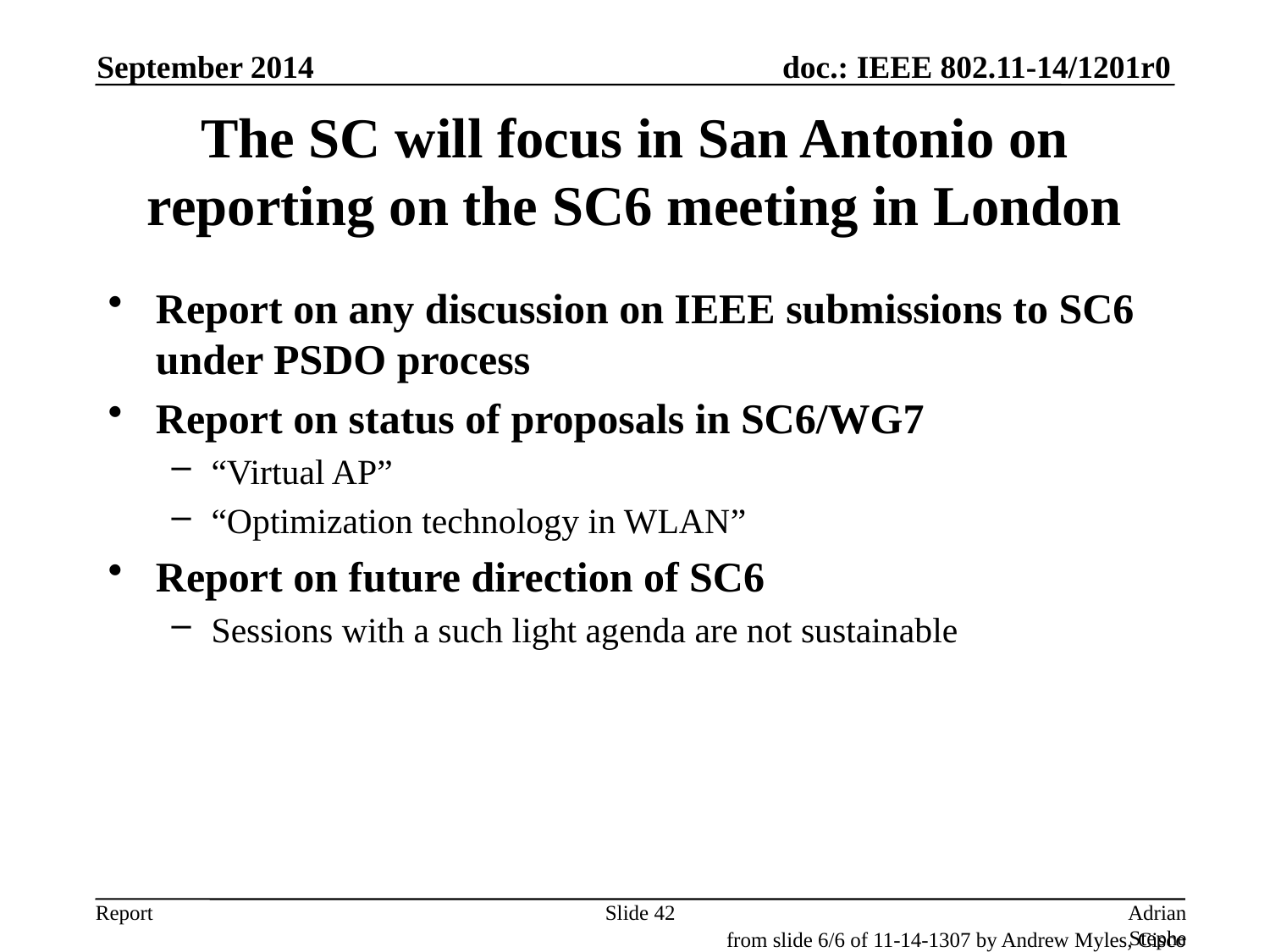

September 2014
# The SC will focus in San Antonio on reporting on the SC6 meeting in London
Report on any discussion on IEEE submissions to SC6 under PSDO process
Report on status of proposals in SC6/WG7
“Virtual AP”
“Optimization technology in WLAN”
Report on future direction of SC6
Sessions with a such light agenda are not sustainable
Slide 42
Adrian Stephens, Intel Corporation
from slide 6/6 of 11-14-1307 by Andrew Myles, Cisco